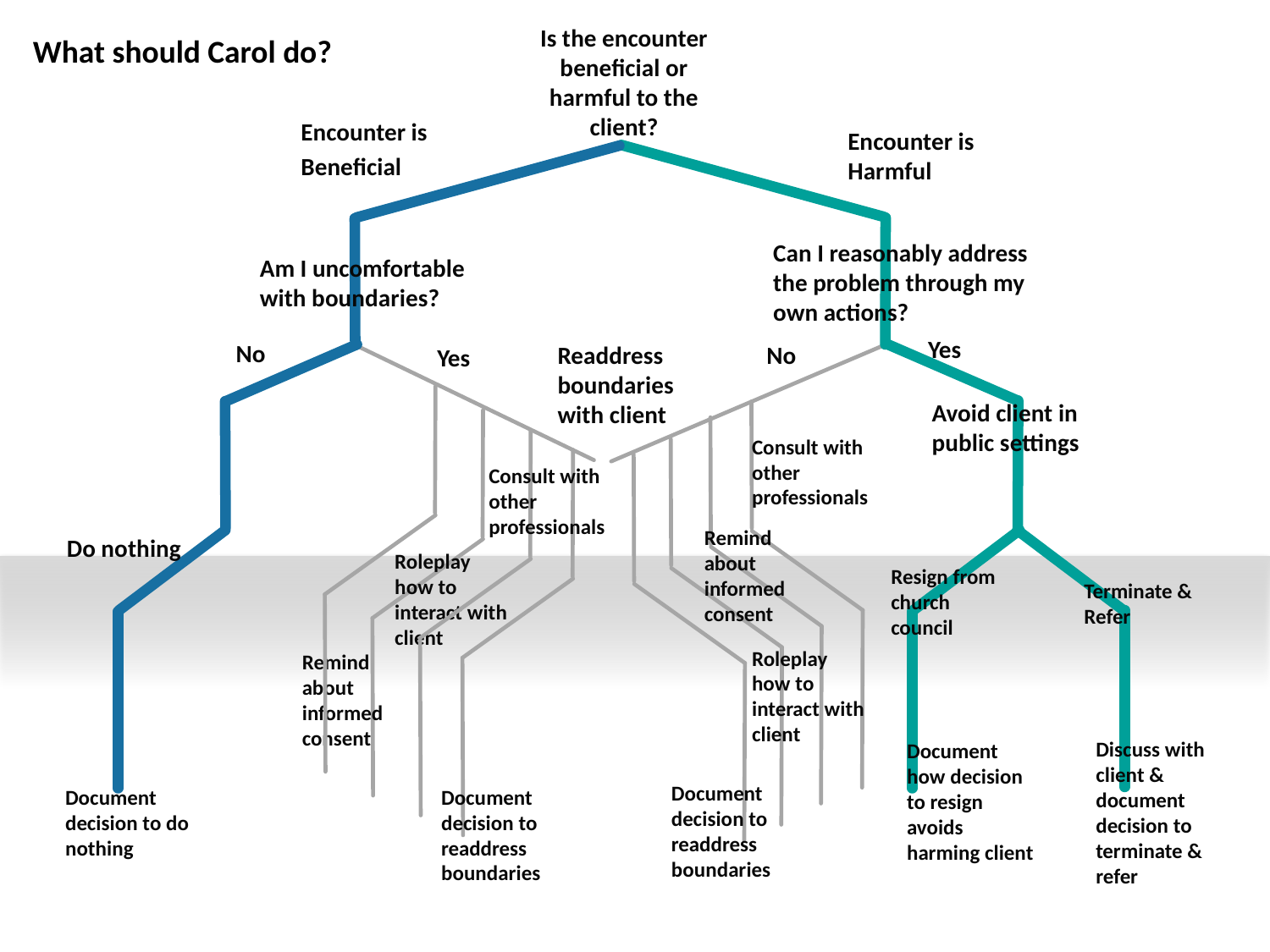

Is the encounter beneficial or harmful to the client?
What should Carol do?
Encounter is
Beneficial
Encounter is Harmful
Can I reasonably address the problem through my own actions?
Am I uncomfortable with boundaries?
Yes
No
Readdress boundaries with client
No
Yes
Avoid client in public settings
Consult with other professionals
Consult with other professionals
Remind about informed consent
Do nothing
Roleplay how to interact with client
Resign from church council
Terminate & Refer
Roleplay how to interact with client
Remind about informed consent
Discuss with client & document decision to terminate & refer
Document how decision to resign avoids harming client
Document decision to readdress boundaries
Document decision to do nothing
Document decision to readdress boundaries